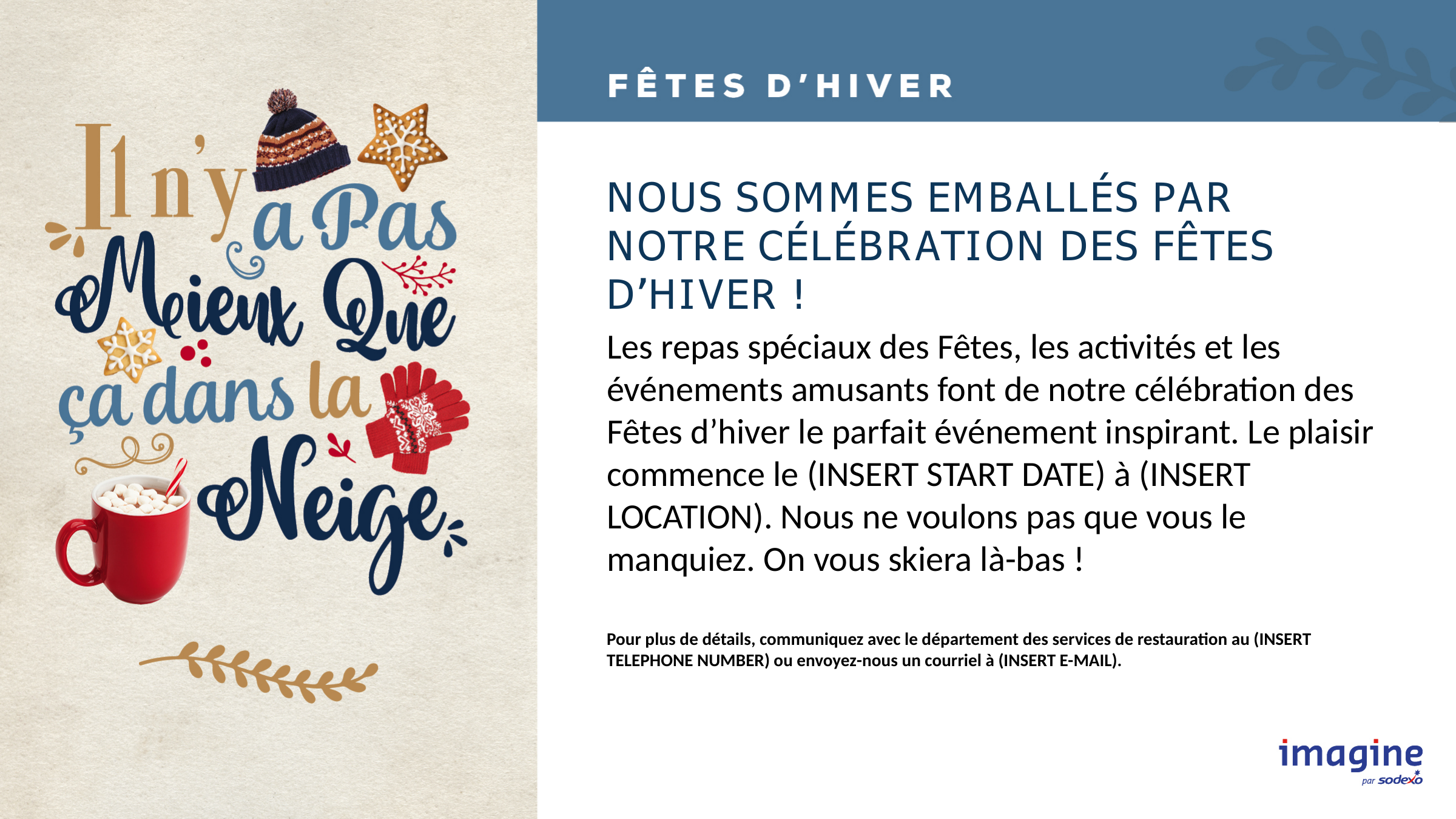

NOUS SOMMES EMBALLÉS PAR NOTRE CÉLÉBRATION DES FÊTES D’HIVER !
Les repas spéciaux des Fêtes, les activités et les événements amusants font de notre célébration des Fêtes d’hiver le parfait événement inspirant. Le plaisir commence le (INSERT START DATE) à (INSERT LOCATION). Nous ne voulons pas que vous le manquiez. On vous skiera là-bas !

Pour plus de détails, communiquez avec le département des services de restauration au (INSERT TELEPHONE NUMBER) ou envoyez-nous un courriel à (INSERT E-MAIL).